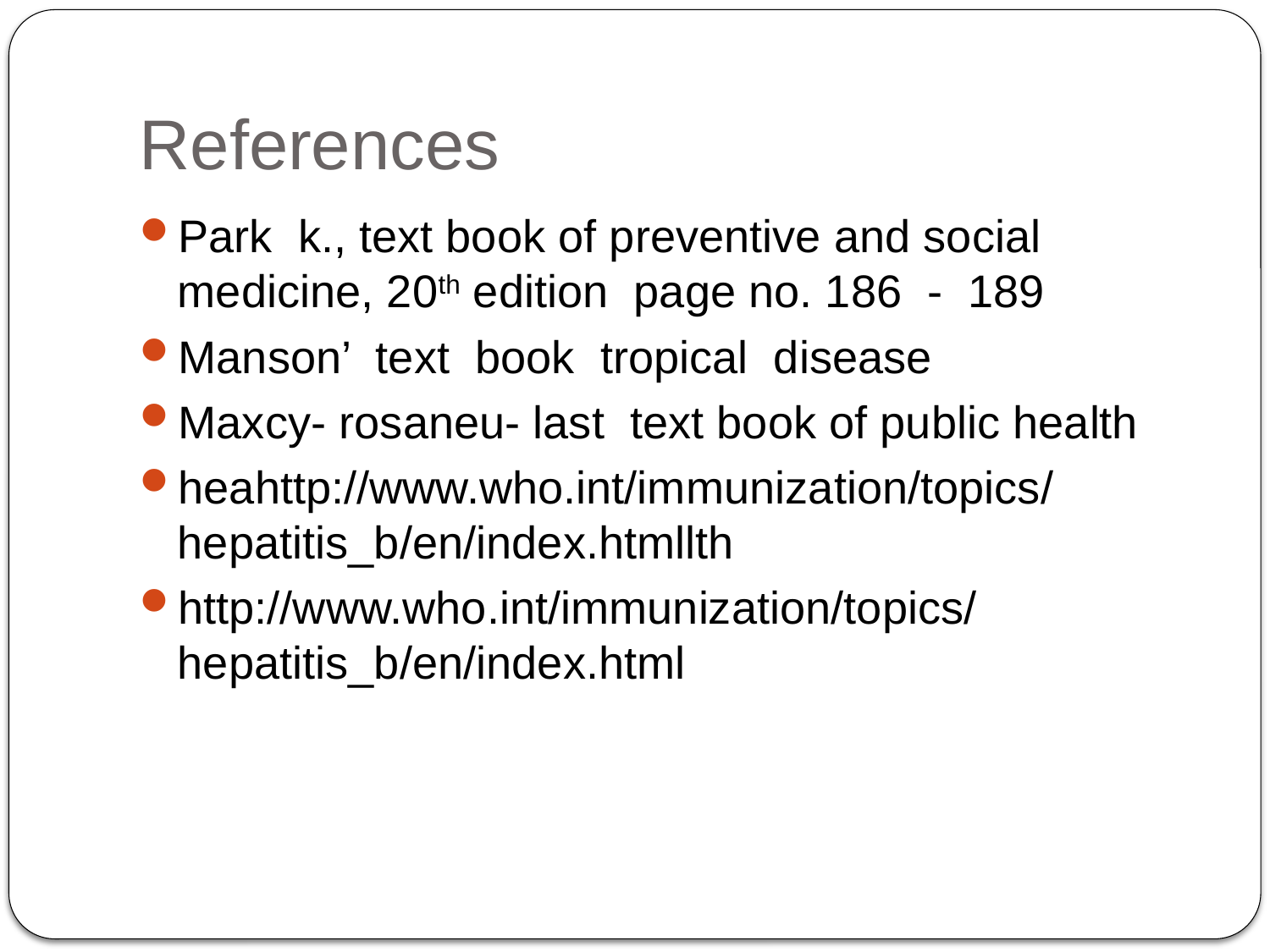

# References
Park  k., text book of preventive and social medicine, 20th edition  page no. 186  -  189
Manson’  text  book  tropical  disease
Maxcy- rosaneu- last  text book of public health
heahttp://www.who.int/immunization/topics/hepatitis_b/en/index.htmllth
http://www.who.int/immunization/topics/hepatitis_b/en/index.html